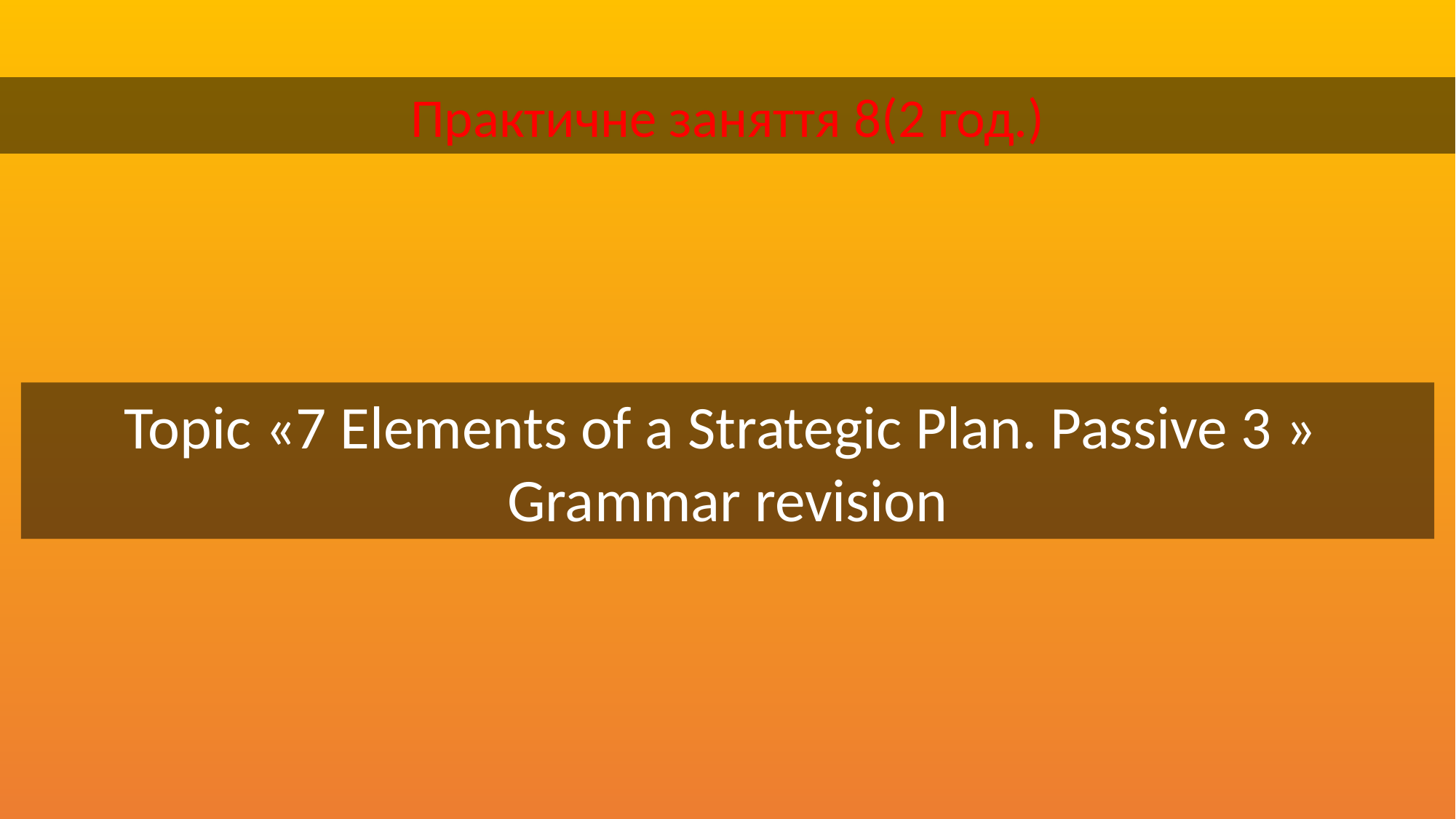

Практичне заняття 8(2 год.)
Topic «7 Elements of a Strategic Plan. Passive 3 »  Grammar revision